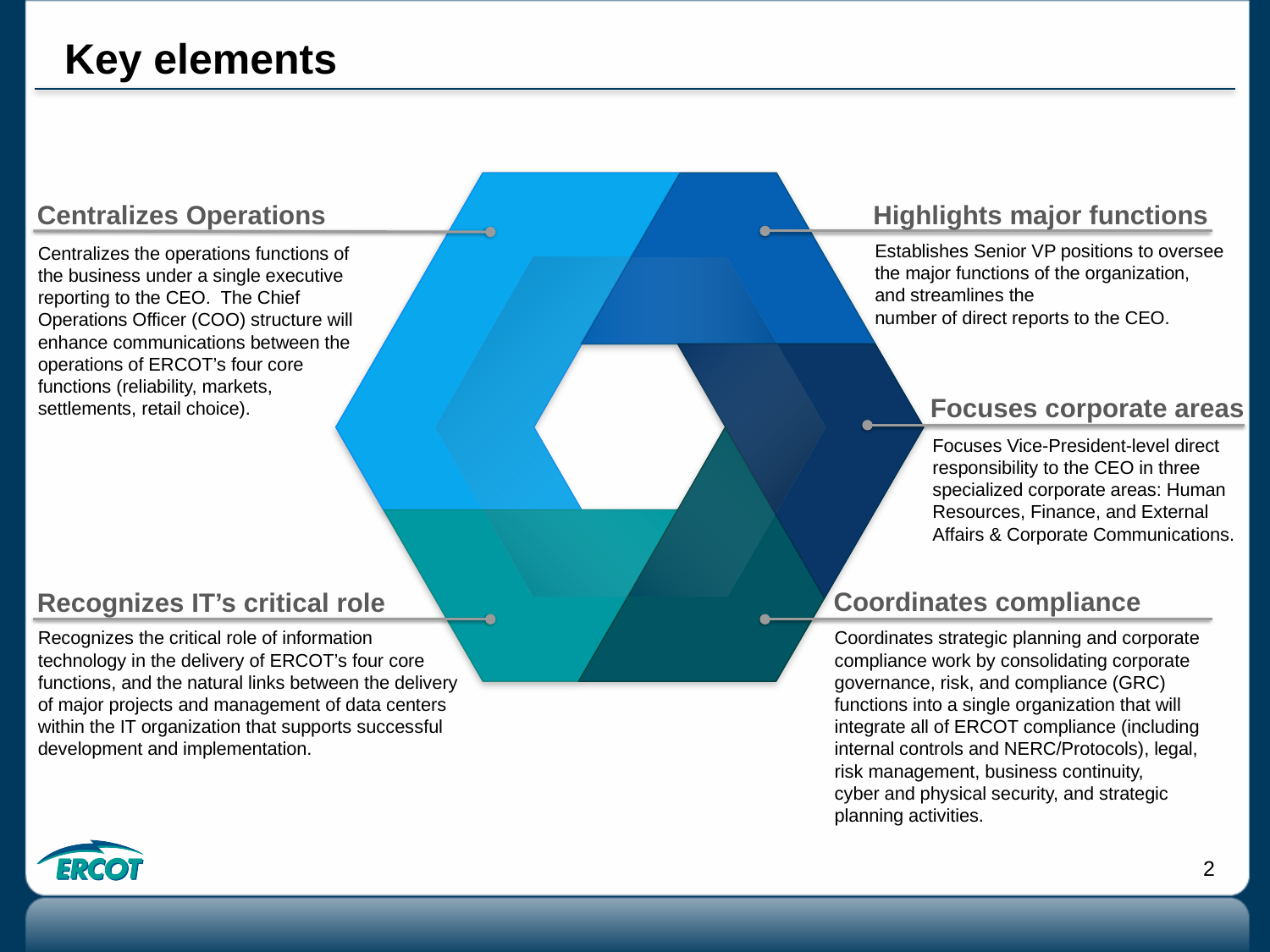

# Key elements

Centralizes Operations

Coordinates compliance
Recognizes IT’s critical role
Highlights major functions
Establishes Senior VP positions to oversee the major functions of the organization, and streamlines the
number of direct reports to the CEO.
Centralizes the operations functions of the business under a single executive reporting to the CEO.  The Chief Operations Officer (COO) structure will enhance communications between the operations of ERCOT’s four core functions (reliability, markets, settlements, retail choice).
Focuses corporate areas
Focuses Vice-President-level direct responsibility to the CEO in three specialized corporate areas: Human Resources, Finance, and External Affairs & Corporate Communications.
Recognizes the critical role of information
technology in the delivery of ERCOT’s four core functions, and the natural links between the delivery
of major projects and management of data centers within the IT organization that supports successful development and implementation.
Coordinates strategic planning and corporate
compliance work by consolidating corporate
governance, risk, and compliance (GRC)
functions into a single organization that will
integrate all of ERCOT compliance (including
internal controls and NERC/Protocols), legal,
risk management, business continuity,
cyber and physical security, and strategic
planning activities.